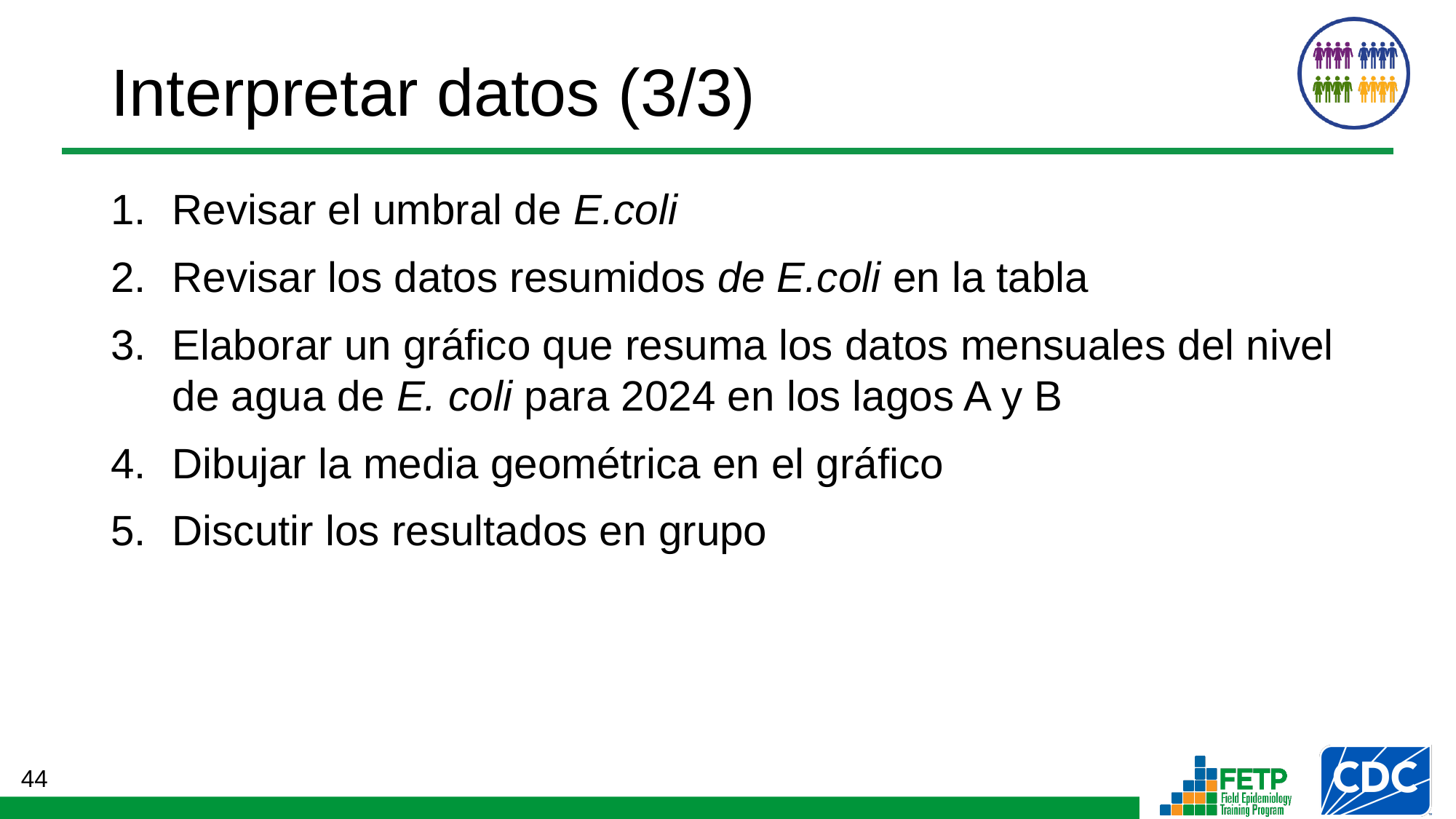

# Interpretar datos (3/3)
Revisar el umbral de E.coli
Revisar los datos resumidos de E.coli en la tabla
Elaborar un gráfico que resuma los datos mensuales del nivel de agua de E. coli para 2024 en los lagos A y B
Dibujar la media geométrica en el gráfico
Discutir los resultados en grupo